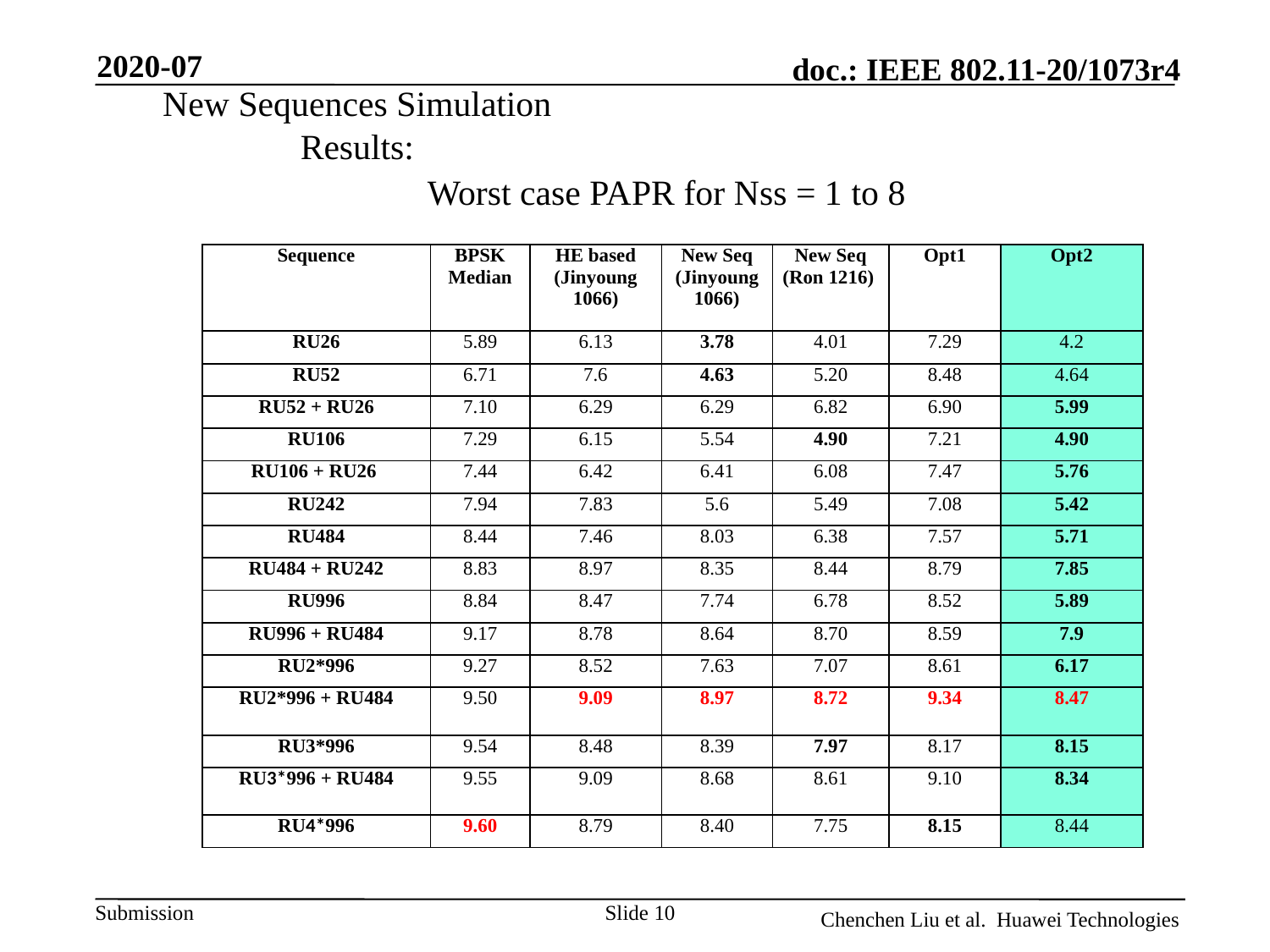

2020-07
# New Sequences Simulation Results:
Worst case PAPR for Nss = 1 to 8
| Sequence | BPSK Median | HE based (Jinyoung 1066) | New Seq (Jinyoung 1066) | New Seq (Ron 1216) | Opt1 | Opt2 |
| --- | --- | --- | --- | --- | --- | --- |
| RU26 | 5.89 | 6.13 | 3.78 | 4.01 | 7.29 | 4.2 |
| RU52 | 6.71 | 7.6 | 4.63 | 5.20 | 8.48 | 4.64 |
| RU52 + RU26 | 7.10 | 6.29 | 6.29 | 6.82 | 6.90 | 5.99 |
| RU106 | 7.29 | 6.15 | 5.54 | 4.90 | 7.21 | 4.90 |
| RU106 + RU26 | 7.44 | 6.42 | 6.41 | 6.08 | 7.47 | 5.76 |
| RU242 | 7.94 | 7.83 | 5.6 | 5.49 | 7.08 | 5.42 |
| RU484 | 8.44 | 7.46 | 8.03 | 6.38 | 7.57 | 5.71 |
| RU484 + RU242 | 8.83 | 8.97 | 8.35 | 8.44 | 8.79 | 7.85 |
| RU996 | 8.84 | 8.47 | 7.74 | 6.78 | 8.52 | 5.89 |
| RU996 + RU484 | 9.17 | 8.78 | 8.64 | 8.70 | 8.59 | 7.9 |
| RU2\*996 | 9.27 | 8.52 | 7.63 | 7.07 | 8.61 | 6.17 |
| RU2\*996 + RU484 | 9.50 | 9.09 | 8.97 | 8.72 | 9.34 | 8.47 |
| RU3\*996 | 9.54 | 8.48 | 8.39 | 7.97 | 8.17 | 8.15 |
| RU3\*996 + RU484 | 9.55 | 9.09 | 8.68 | 8.61 | 9.10 | 8.34 |
| RU4\*996 | 9.60 | 8.79 | 8.40 | 7.75 | 8.15 | 8.44 |
Slide 10